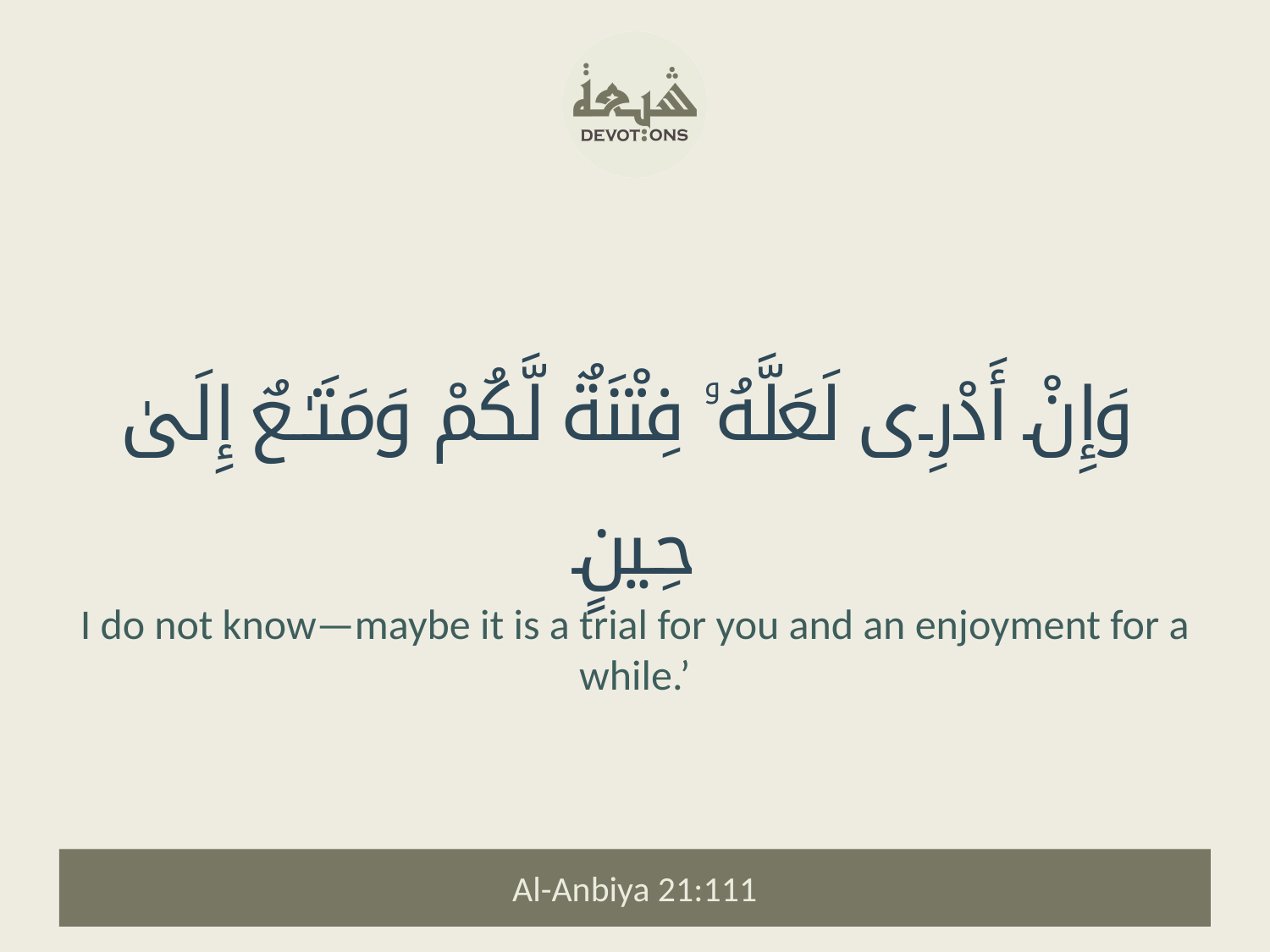

وَإِنْ أَدْرِى لَعَلَّهُۥ فِتْنَةٌ لَّكُمْ وَمَتَـٰعٌ إِلَىٰ حِينٍ
I do not know—maybe it is a trial for you and an enjoyment for a while.’
Al-Anbiya 21:111